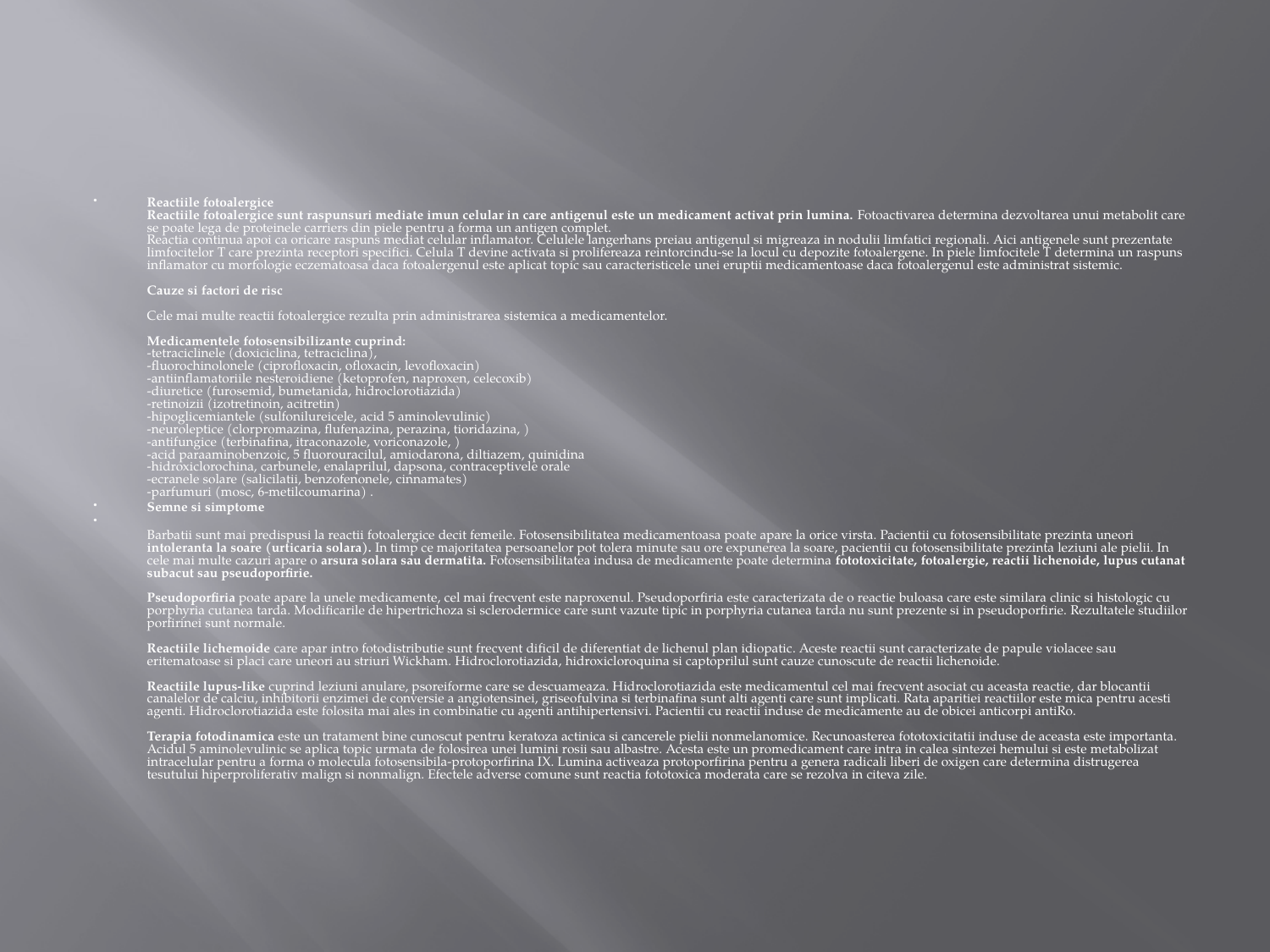

#
Reactiile fotoalergice
Reactiile fotoalergice sunt raspunsuri mediate imun celular in care antigenul este un medicament activat prin lumina. Fotoactivarea determina dezvoltarea unui metabolit care se poate lega de proteinele carriers din piele pentru a forma un antigen complet.
Reactia continua apoi ca oricare raspuns mediat celular inflamator. Celulele langerhans preiau antigenul si migreaza in nodulii limfatici regionali. Aici antigenele sunt prezentate limfocitelor T care prezinta receptori specifici. Celula T devine activata si prolifereaza reintorcindu-se la locul cu depozite fotoalergene. In piele limfocitele T determina un raspuns inflamator cu morfologie eczematoasa daca fotoalergenul este aplicat topic sau caracteristicele unei eruptii medicamentoase daca fotoalergenul este administrat sistemic.
Cauze si factori de risc
Cele mai multe reactii fotoalergice rezulta prin administrarea sistemica a medicamentelor.
Medicamentele fotosensibilizante cuprind:
-tetraciclinele (doxiciclina, tetraciclina),
-fluorochinolonele (ciprofloxacin, ofloxacin, levofloxacin)
-antiinflamatoriile nesteroidiene (ketoprofen, naproxen, celecoxib)
-diuretice (furosemid, bumetanida, hidroclorotiazida)
-retinoizii (izotretinoin, acitretin)
-hipoglicemiantele (sulfonilureicele, acid 5 aminolevulinic)
-neuroleptice (clorpromazina, flufenazina, perazina, tioridazina, )
-antifungice (terbinafina, itraconazole, voriconazole, )
-acid paraaminobenzoic, 5 fluorouracilul, amiodarona, diltiazem, quinidina
-hidroxiclorochina, carbunele, enalaprilul, dapsona, contraceptivele orale
-ecranele solare (salicilatii, benzofenonele, cinnamates)
-parfumuri (mosc, 6-metilcoumarina) .
Semne si simptome
Barbatii sunt mai predispusi la reactii fotoalergice decit femeile. Fotosensibilitatea medicamentoasa poate apare la orice virsta. Pacientii cu fotosensibilitate prezinta uneori intoleranta la soare (urticaria solara). In timp ce majoritatea persoanelor pot tolera minute sau ore expunerea la soare, pacientii cu fotosensibilitate prezinta leziuni ale pielii. In cele mai multe cazuri apare o arsura solara sau dermatita. Fotosensibilitatea indusa de medicamente poate determina fototoxicitate, fotoalergie, reactii lichenoide, lupus cutanat subacut sau pseudoporfirie.
Pseudoporfiria poate apare la unele medicamente, cel mai frecvent este naproxenul. Pseudoporfiria este caracterizata de o reactie buloasa care este similara clinic si histologic cu porphyria cutanea tarda. Modificarile de hipertrichoza si sclerodermice care sunt vazute tipic in porphyria cutanea tarda nu sunt prezente si in pseudoporfirie. Rezultatele studiilor porfirinei sunt normale.
Reactiile lichemoide care apar intro fotodistributie sunt frecvent dificil de diferentiat de lichenul plan idiopatic. Aceste reactii sunt caracterizate de papule violacee sau eritematoase si placi care uneori au striuri Wickham. Hidroclorotiazida, hidroxicloroquina si captoprilul sunt cauze cunoscute de reactii lichenoide.
Reactiile lupus-like cuprind leziuni anulare, psoreiforme care se descuameaza. Hidroclorotiazida este medicamentul cel mai frecvent asociat cu aceasta reactie, dar blocantii canalelor de calciu, inhibitorii enzimei de conversie a angiotensinei, griseofulvina si terbinafina sunt alti agenti care sunt implicati. Rata aparitiei reactiilor este mica pentru acesti agenti. Hidroclorotiazida este folosita mai ales in combinatie cu agenti antihipertensivi. Pacientii cu reactii induse de medicamente au de obicei anticorpi antiRo.
Terapia fotodinamica este un tratament bine cunoscut pentru keratoza actinica si cancerele pielii nonmelanomice. Recunoasterea fototoxicitatii induse de aceasta este importanta. Acidul 5 aminolevulinic se aplica topic urmata de folosirea unei lumini rosii sau albastre. Acesta este un promedicament care intra in calea sintezei hemului si este metabolizat intracelular pentru a forma o molecula fotosensibila-protoporfirina IX. Lumina activeaza protoporfirina pentru a genera radicali liberi de oxigen care determina distrugerea tesutului hiperproliferativ malign si nonmalign. Efectele adverse comune sunt reactia fototoxica moderata care se rezolva in citeva zile.